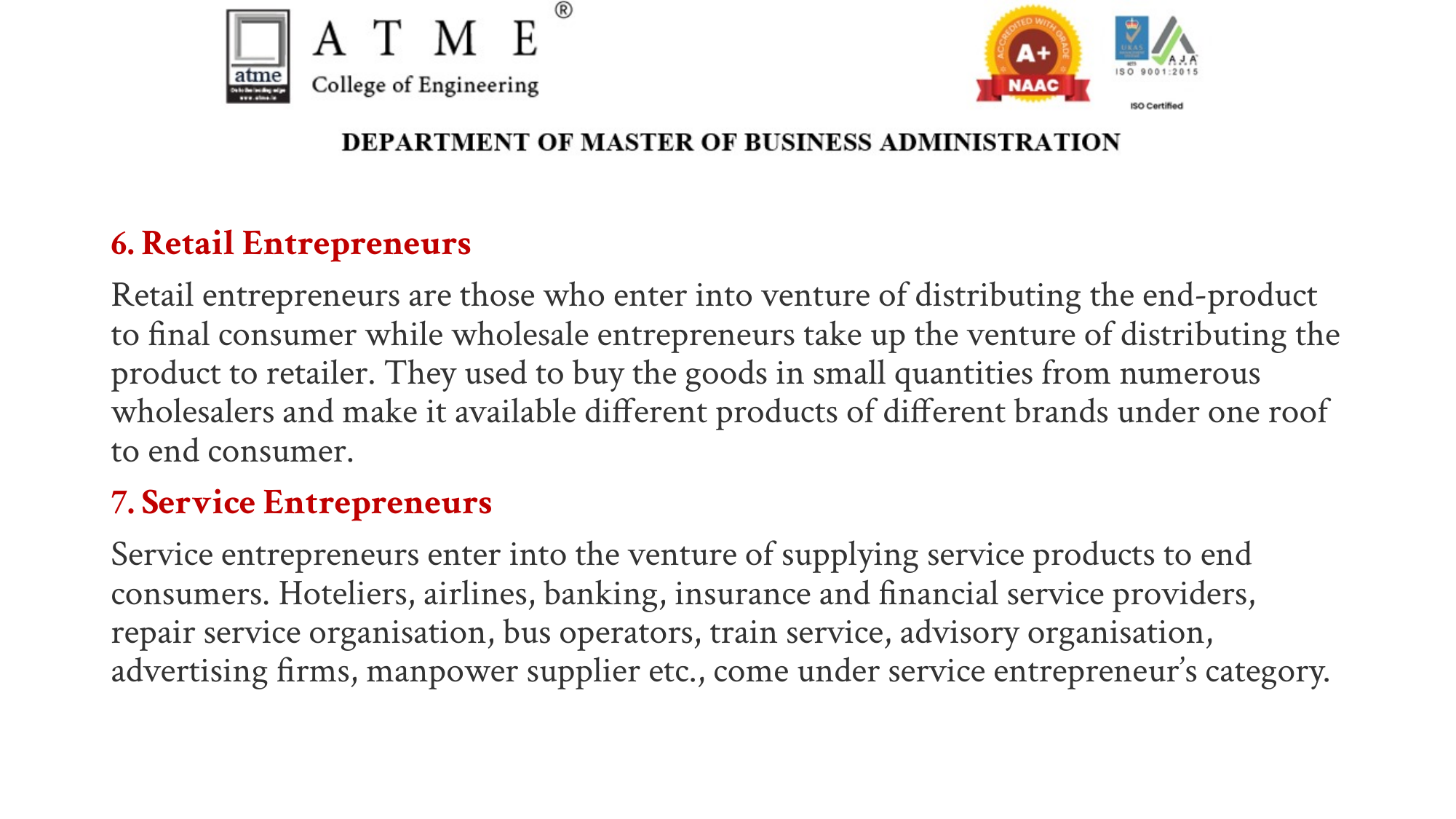

6. Retail Entrepreneurs
Retail entrepreneurs are those who enter into venture of distributing the end-product to final consumer while wholesale entrepreneurs take up the venture of distributing the product to retailer. They used to buy the goods in small quantities from numerous wholesalers and make it available different products of different brands under one roof to end consumer.
7. Service Entrepreneurs
Service entrepreneurs enter into the venture of supplying service products to end consumers. Hoteliers, airlines, banking, insurance and financial service providers, repair service organisation, bus operators, train service, advisory organisation, advertising firms, manpower supplier etc., come under service entrepreneur’s category.